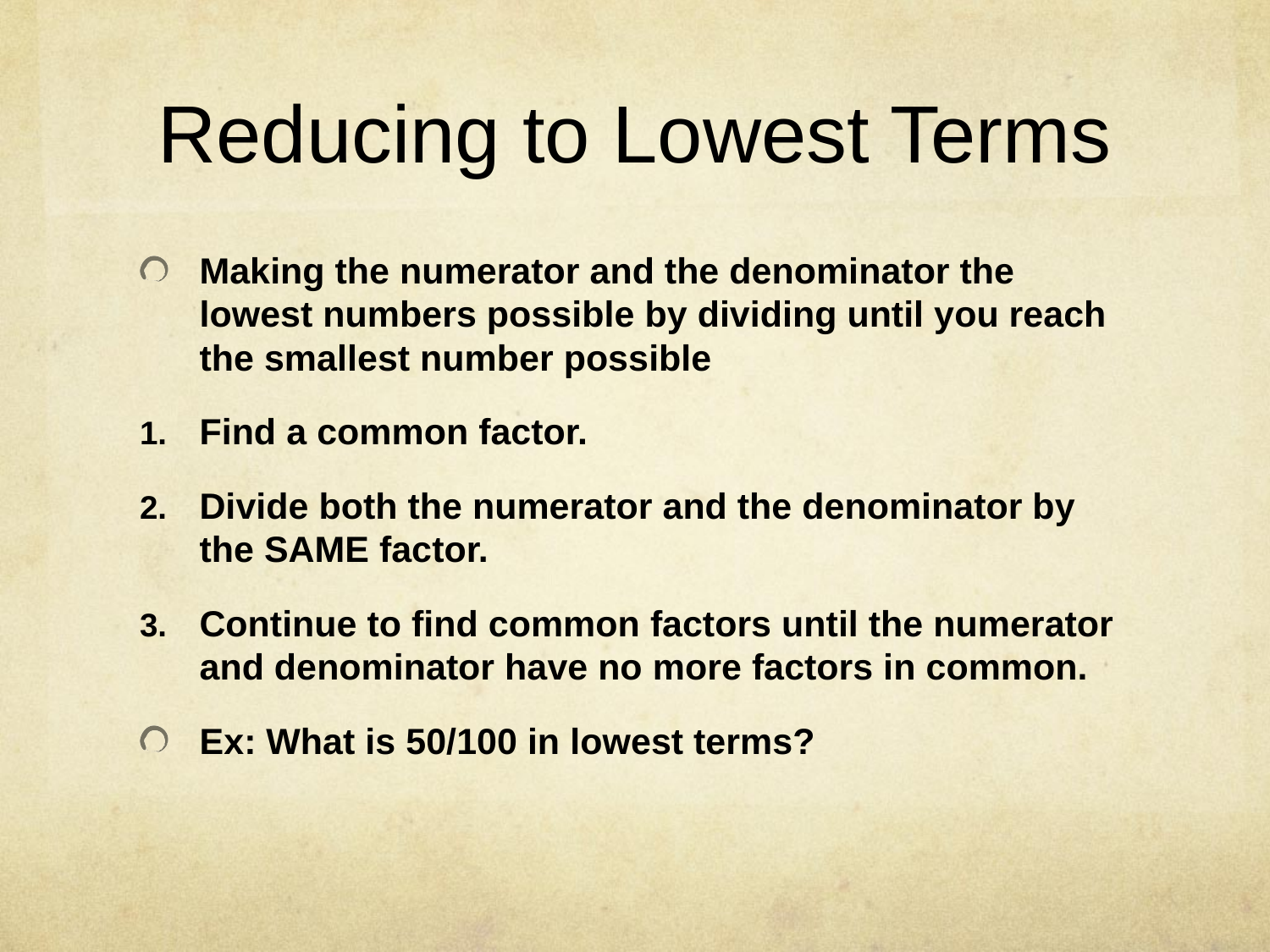

# Reducing to Lowest Terms
Making the numerator and the denominator the lowest numbers possible by dividing until you reach the smallest number possible
Find a common factor.
Divide both the numerator and the denominator by the SAME factor.
Continue to find common factors until the numerator and denominator have no more factors in common.
Ex: What is 50/100 in lowest terms?